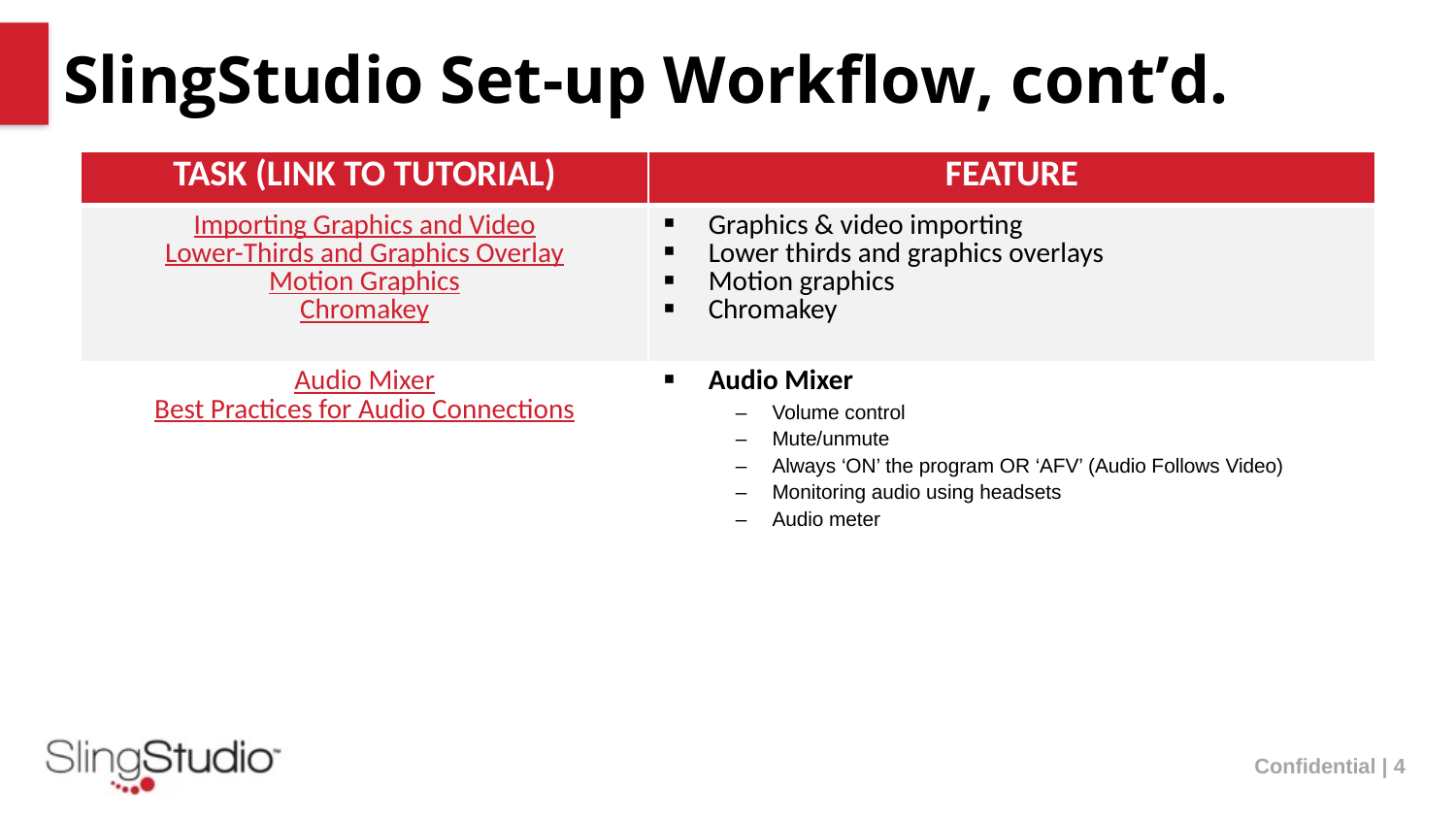

# SlingStudio Set-up Workflow, cont’d.
| TASK (LINK TO TUTORIAL) | FEATURE |
| --- | --- |
| Importing Graphics and Video Lower-Thirds and Graphics Overlay Motion Graphics Chromakey | Graphics & video importing Lower thirds and graphics overlays Motion graphics Chromakey |
| Audio Mixer Best Practices for Audio Connections | Audio Mixer Volume control Mute/unmute Always ‘ON’ the program OR ‘AFV’ (Audio Follows Video) Monitoring audio using headsets Audio meter |